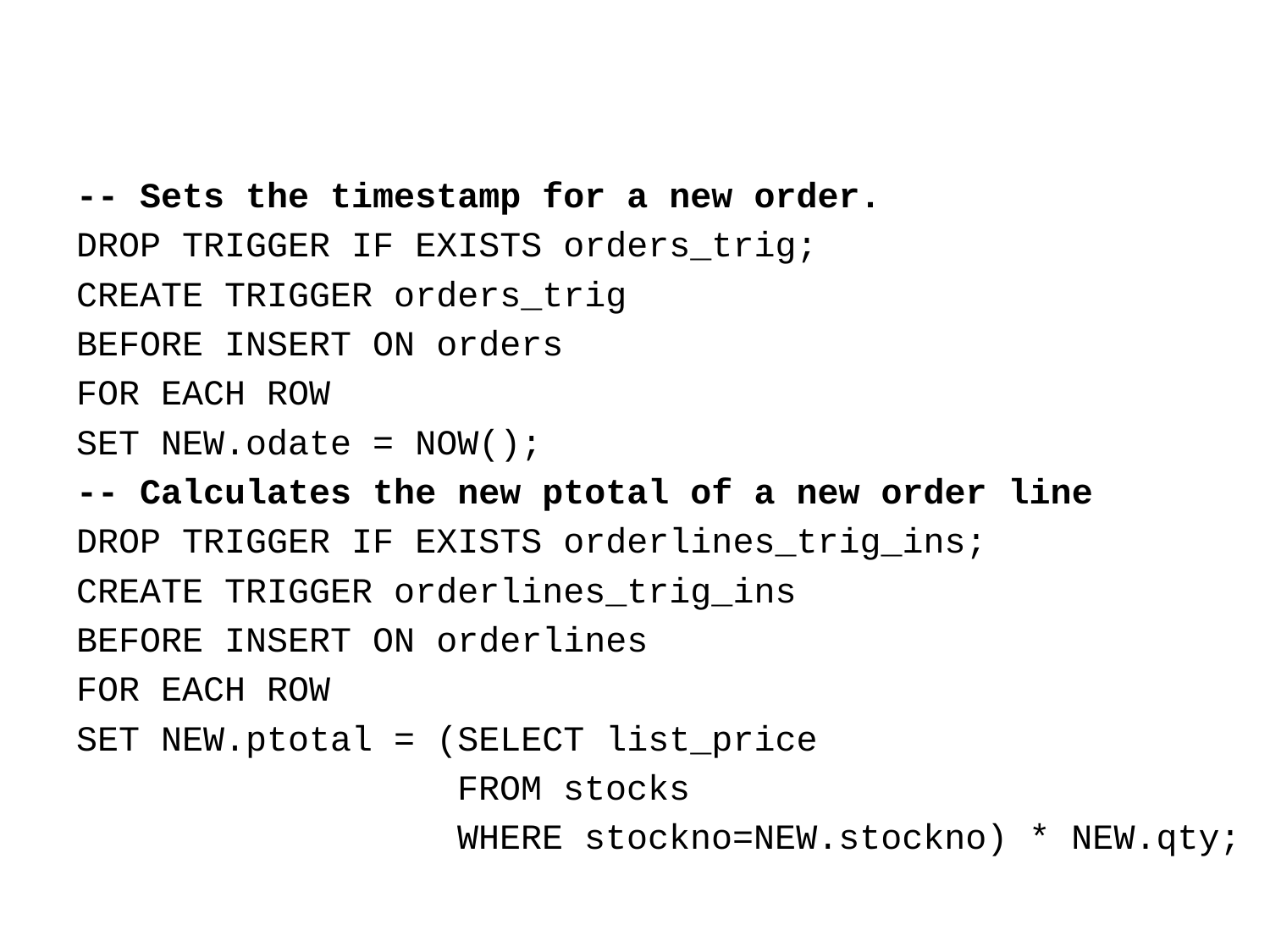

#
-- Sets the timestamp for a new order.
DROP TRIGGER IF EXISTS orders_trig;
CREATE TRIGGER orders_trig
BEFORE INSERT ON orders
FOR EACH ROW
SET NEW.odate = NOW();
-- Calculates the new ptotal of a new order line
DROP TRIGGER IF EXISTS orderlines_trig_ins;
CREATE TRIGGER orderlines_trig_ins
BEFORE INSERT ON orderlines
FOR EACH ROW
SET NEW.ptotal = (SELECT list_price
                  FROM stocks
                  WHERE stockno=NEW.stockno) * NEW.qty;